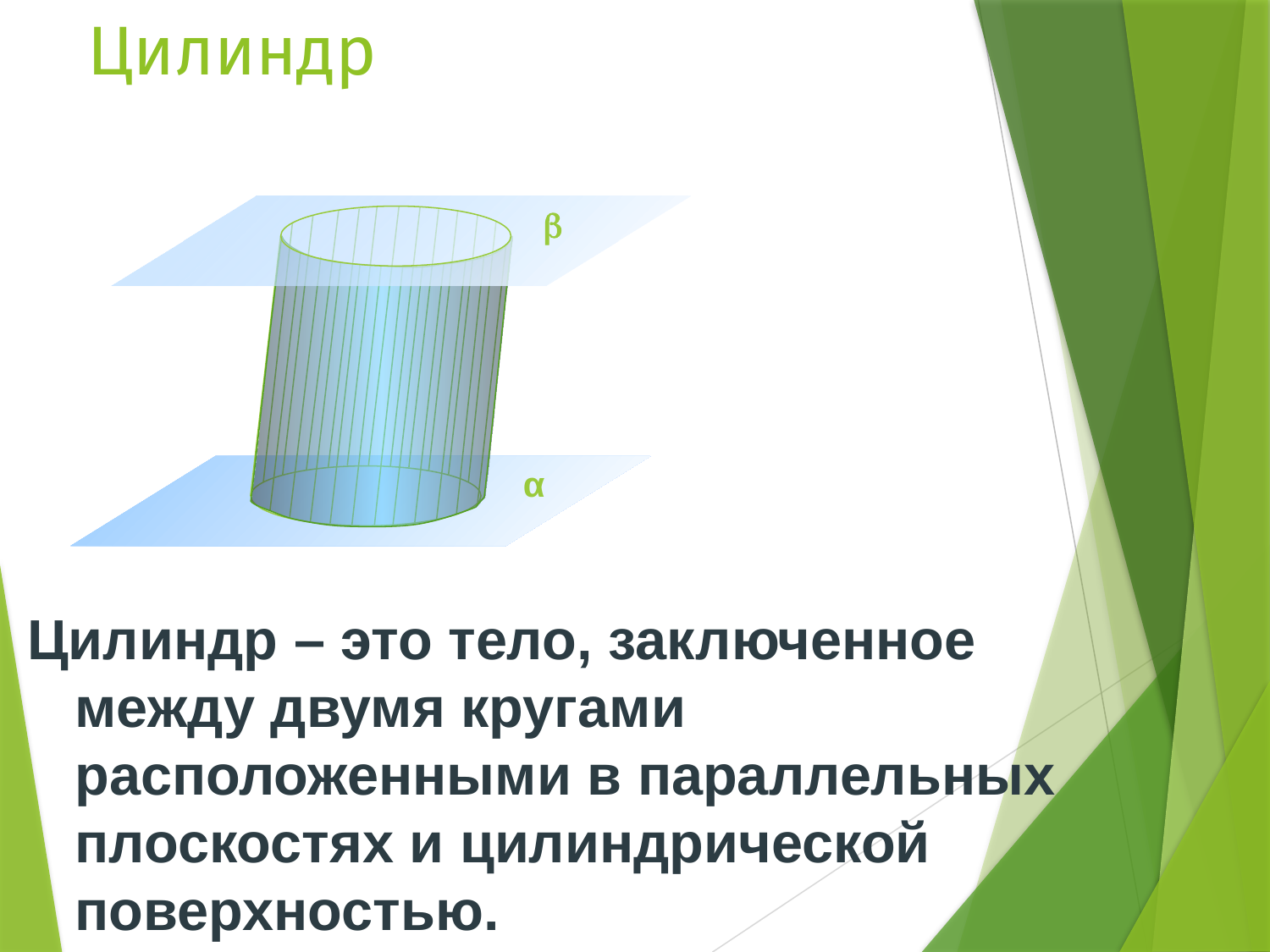

# Цилиндр

β

α

Цилиндр – это тело, заключенное между двумя кругами расположенными в параллельных плоскостях и цилиндрической поверхностью.